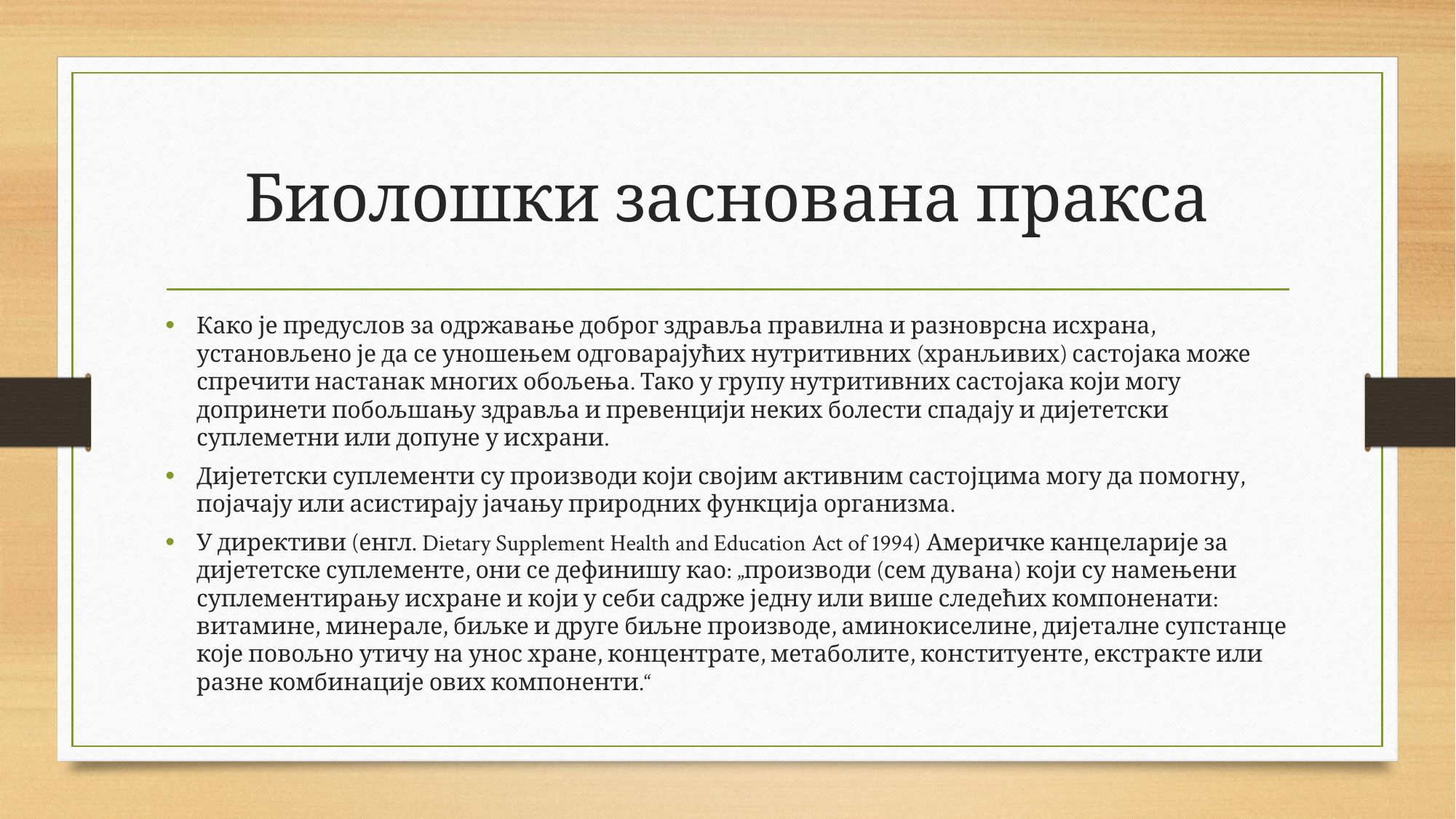

# Биолошки заснована пракса
Како је предуслов за одржавање доброг здравља правилна и разноврсна исхрана, установљено је да се уношењем одговарајућих нутритивних (хранљивих) састојака може спречити настанак многих обољења. Тако у групу нутритивних састојака који могу допринети побољшању здравља и превенцији неких болести спадају и дијететски суплеметни или допуне у исхрани.
Дијететски суплементи су производи који својим активним састојцима могу да помогну, појачају или асистирају јачању природних функција организма.
У директиви (енгл. Dietary Supplement Health and Education Act of 1994) Америчке канцеларије за дијететске суплементе, они се дефинишу као: „производи (сем дувана) који су намењени суплементирању исхране и који у себи садрже једну или више следећих компоненати: витамине, минерале, биљке и друге биљне производе, аминокиселине, дијеталне супстанце које повољно утичу на унос хране, концентрате, метаболите, конституенте, екстракте или разне комбинације ових компоненти.“